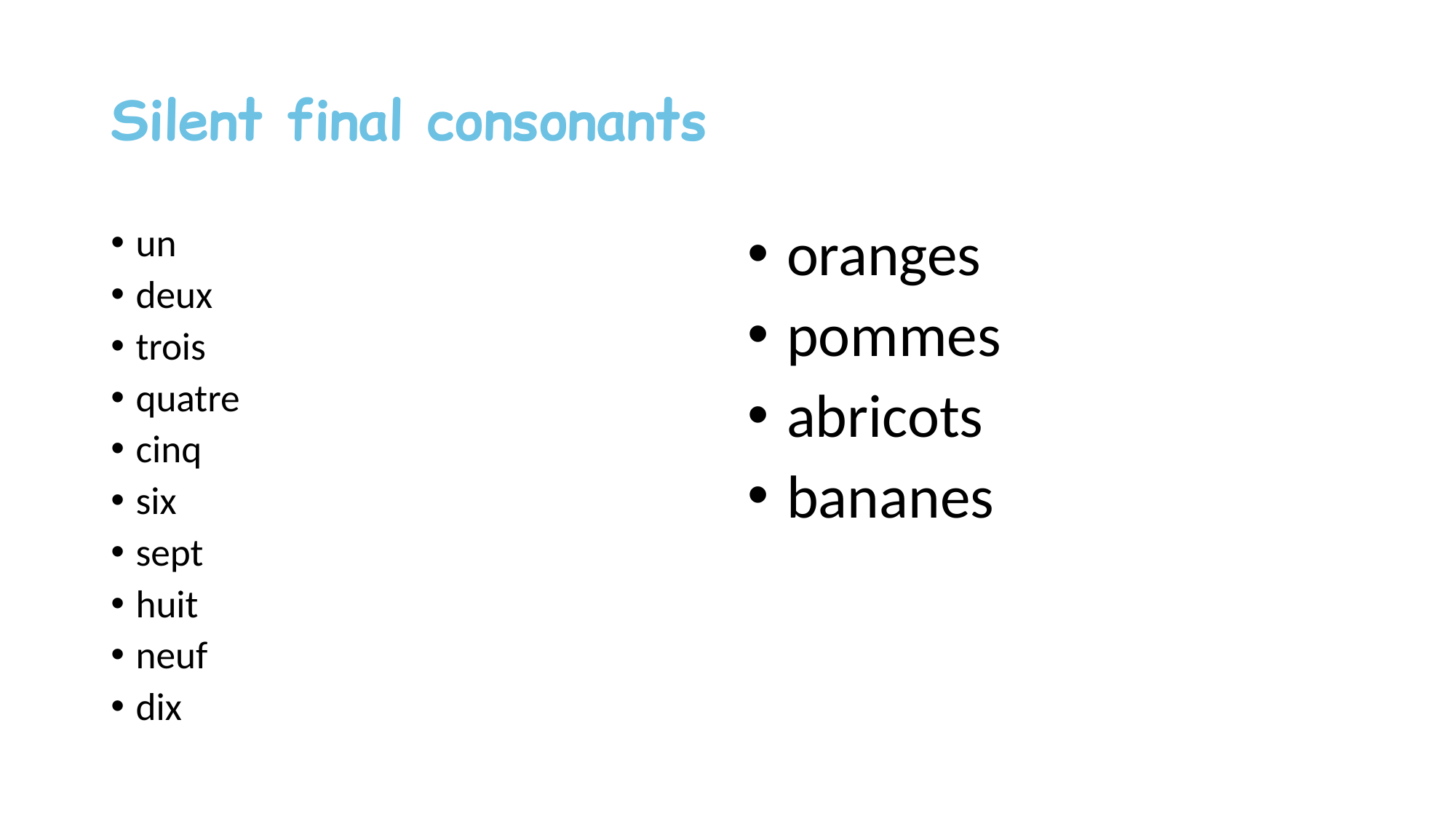

# Silent final consonants
un
deux
trois
quatre
cinq
six
sept
huit
neuf
dix

oranges
pommes
abricots
bananes